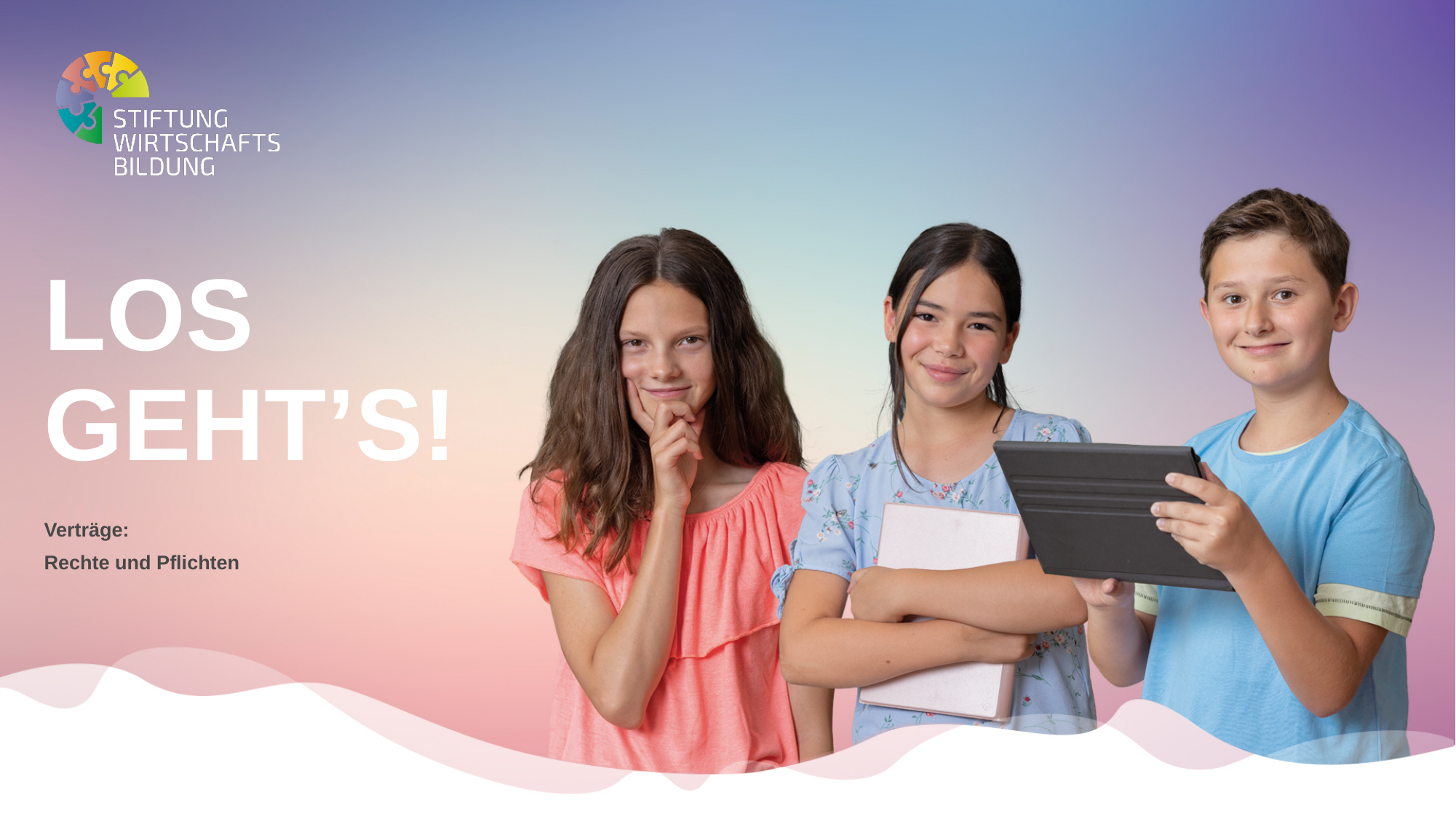

# Los Geht’s!
Verträge:
Rechte und Pflichten